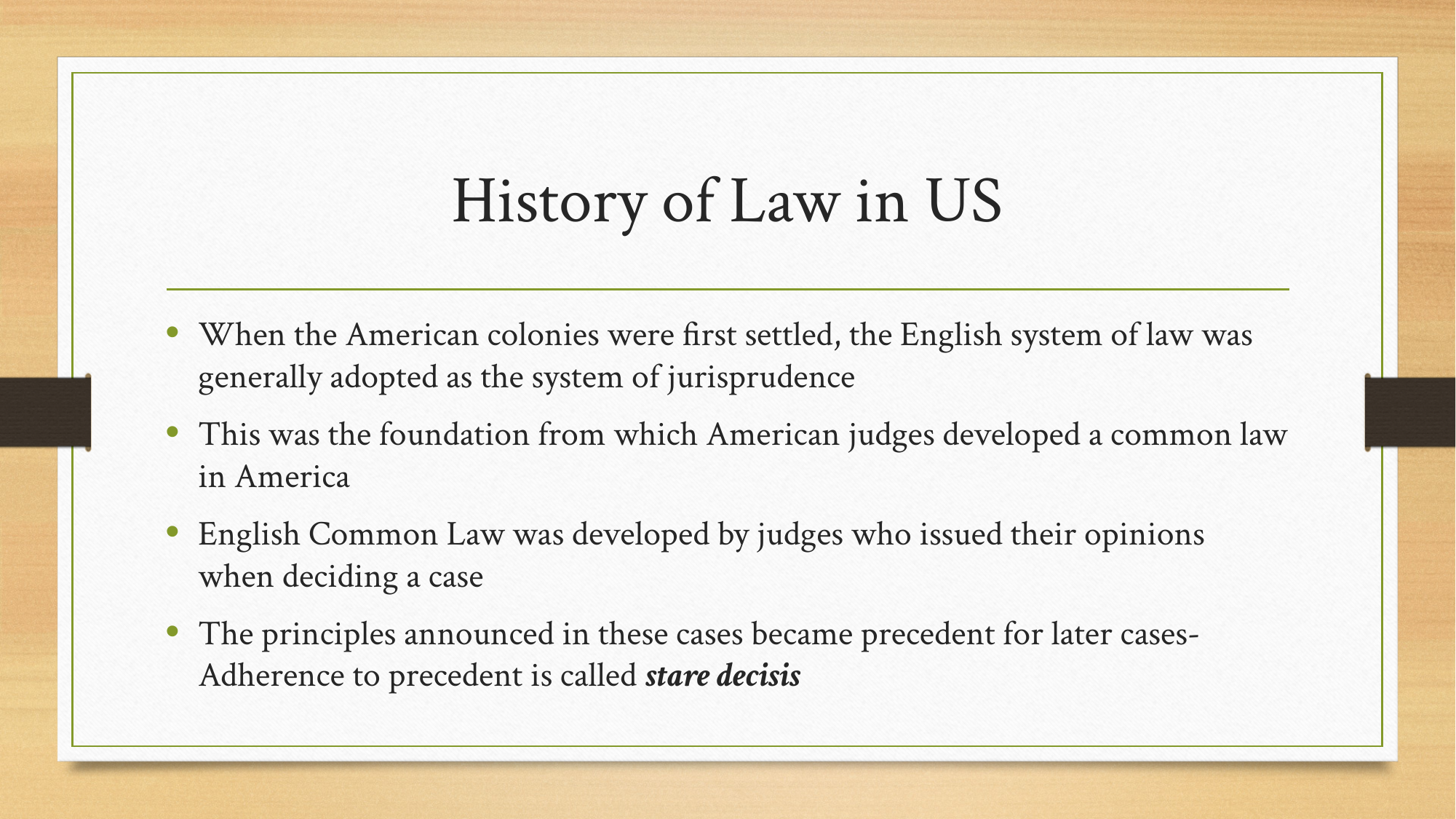

# History of Law in US
When the American colonies were first settled, the English system of law was generally adopted as the system of jurisprudence
This was the foundation from which American judges developed a common law in America
English Common Law was developed by judges who issued their opinions when deciding a case
The principles announced in these cases became precedent for later cases-Adherence to precedent is called stare decisis